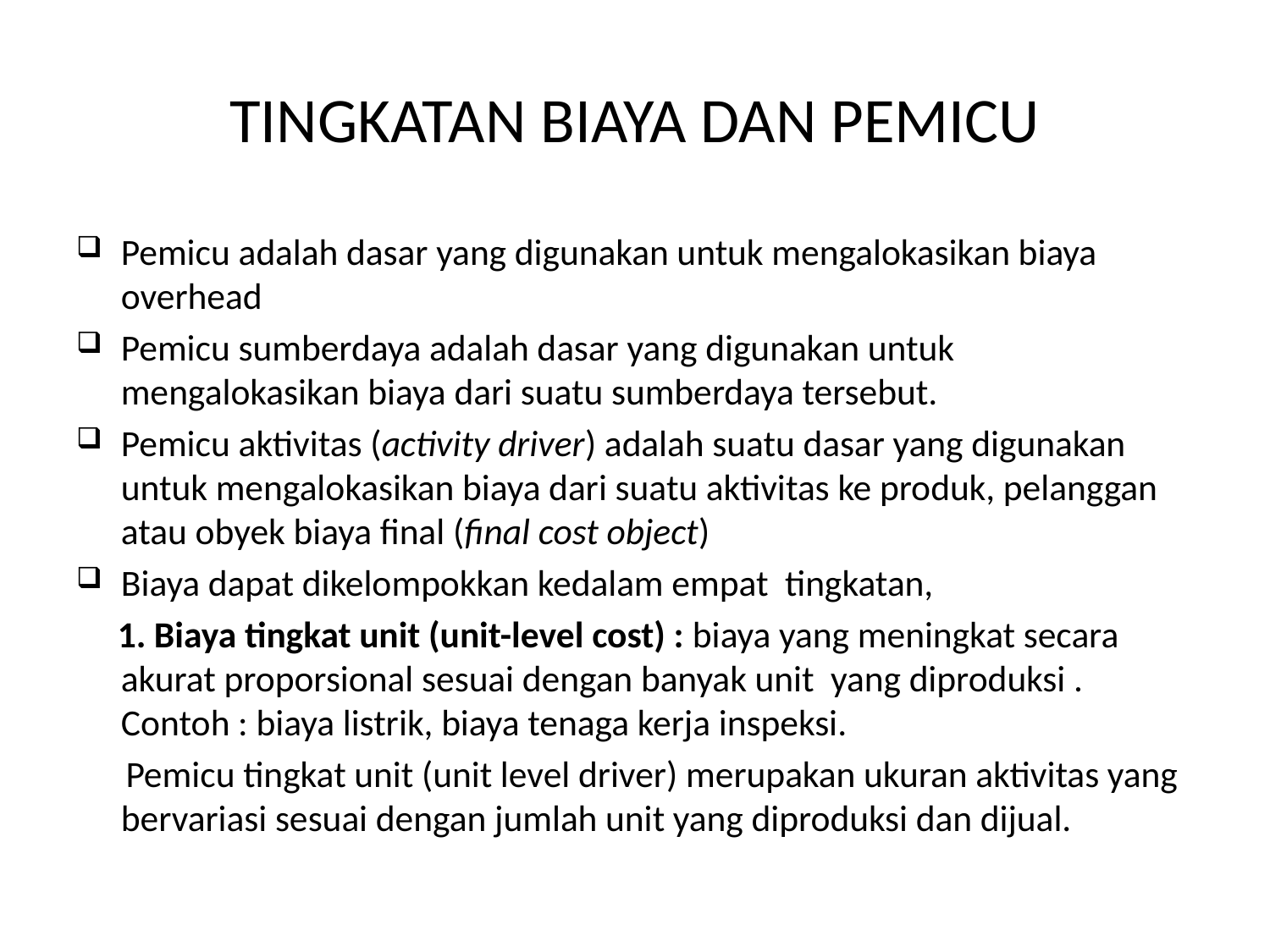

# TINGKATAN BIAYA DAN PEMICU
Pemicu adalah dasar yang digunakan untuk mengalokasikan biaya overhead
Pemicu sumberdaya adalah dasar yang digunakan untuk mengalokasikan biaya dari suatu sumberdaya tersebut.
Pemicu aktivitas (activity driver) adalah suatu dasar yang digunakan untuk mengalokasikan biaya dari suatu aktivitas ke produk, pelanggan atau obyek biaya final (final cost object)
Biaya dapat dikelompokkan kedalam empat  tingkatan,
     1. Biaya tingkat unit (unit-level cost) : biaya yang meningkat secara akurat proporsional sesuai dengan banyak unit  yang diproduksi . Contoh : biaya listrik, biaya tenaga kerja inspeksi.
      Pemicu tingkat unit (unit level driver) merupakan ukuran aktivitas yang bervariasi sesuai dengan jumlah unit yang diproduksi dan dijual.